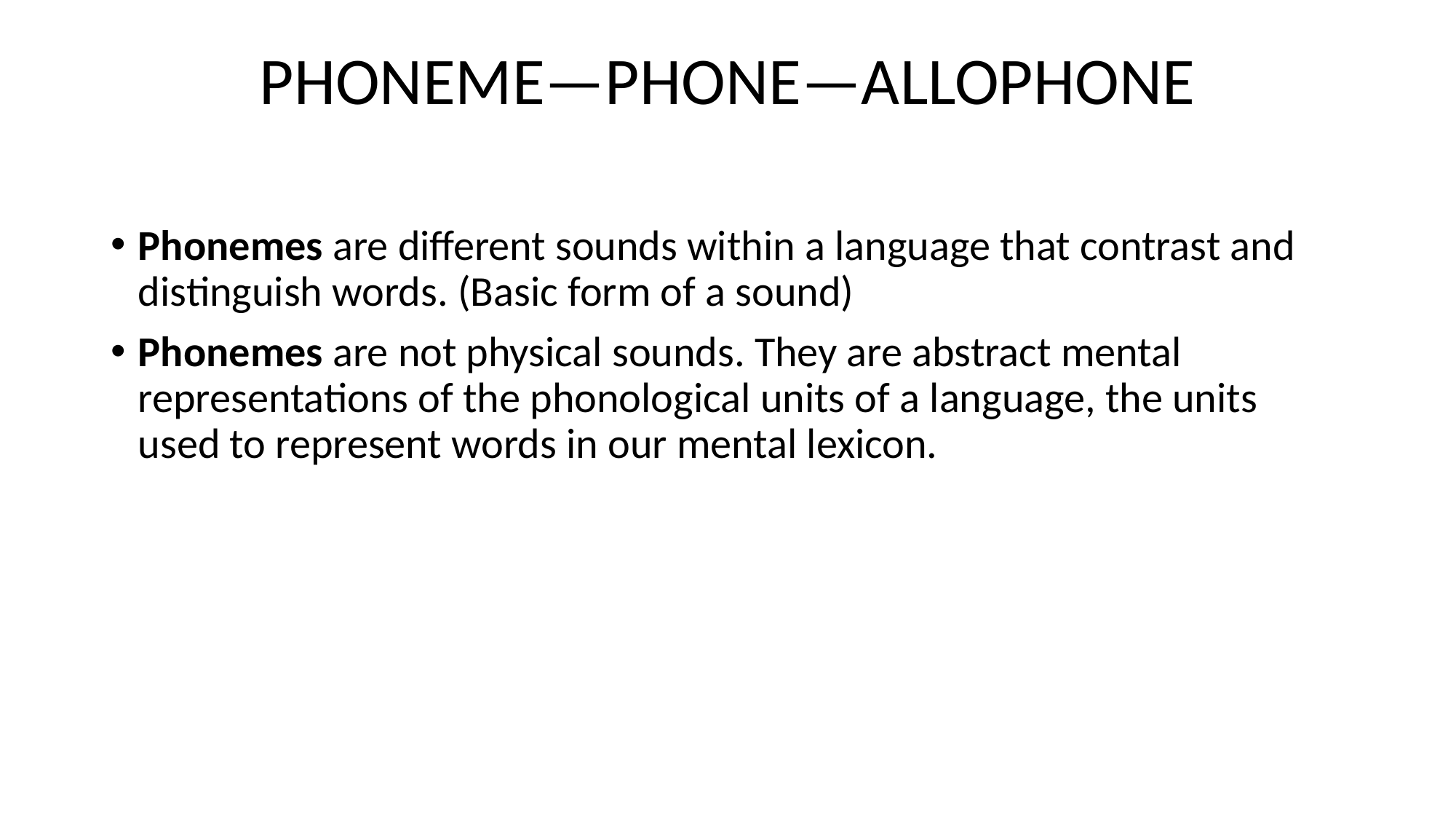

# PHONEME—PHONE—ALLOPHONE
Phonemes are different sounds within a language that contrast and distinguish words. (Basic form of a sound)
Phonemes are not physical sounds. They are abstract mental representations of the phonological units of a language, the units used to represent words in our mental lexicon.